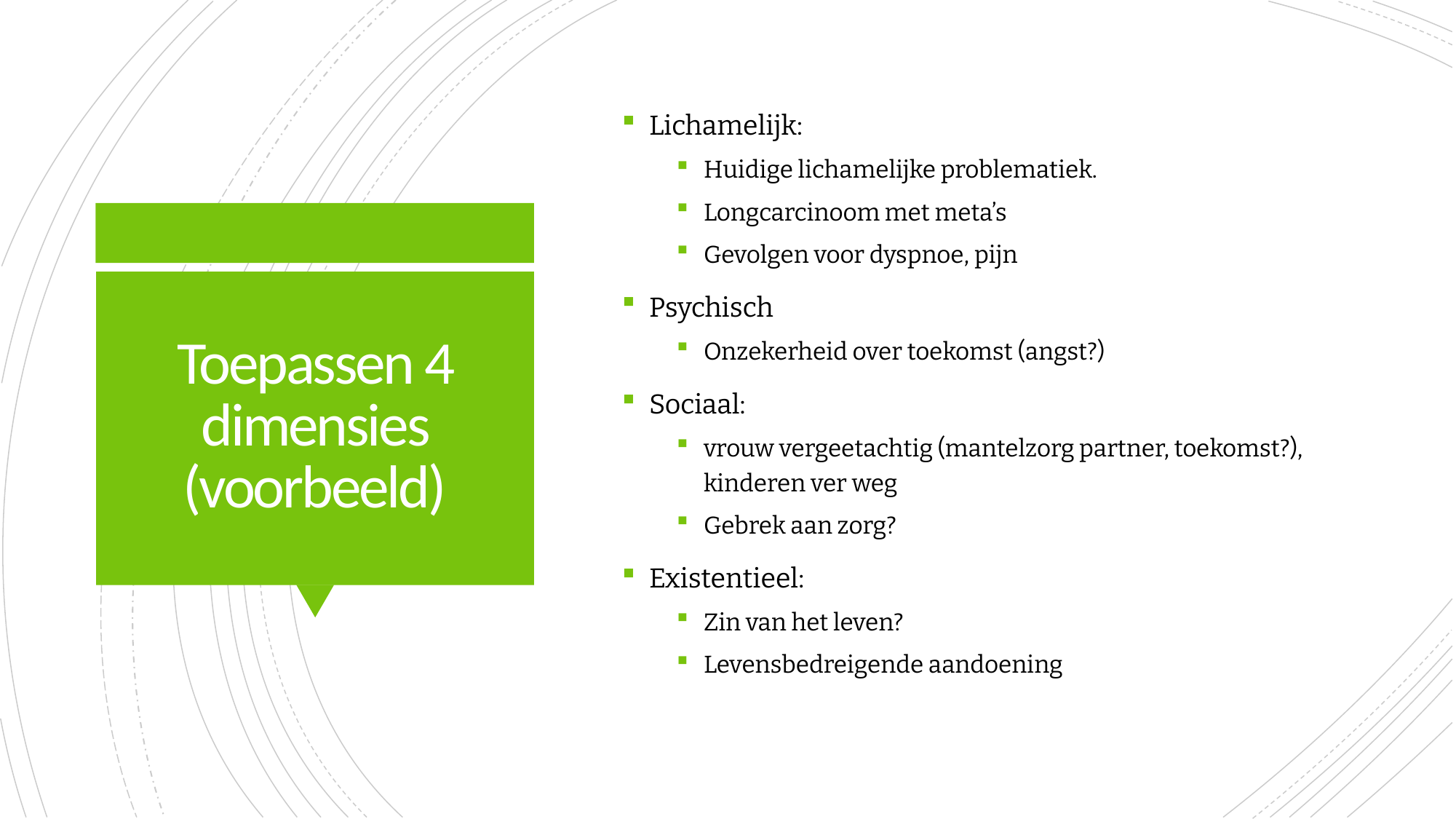

Lichamelijk:
Huidige lichamelijke problematiek.
Longcarcinoom met meta’s
Gevolgen voor dyspnoe, pijn
Psychisch
Onzekerheid over toekomst (angst?)
Sociaal:
vrouw vergeetachtig (mantelzorg partner, toekomst?), kinderen ver weg
Gebrek aan zorg?
Existentieel:
Zin van het leven?
Levensbedreigende aandoening

# Toepassen 4 dimensies (voorbeeld)